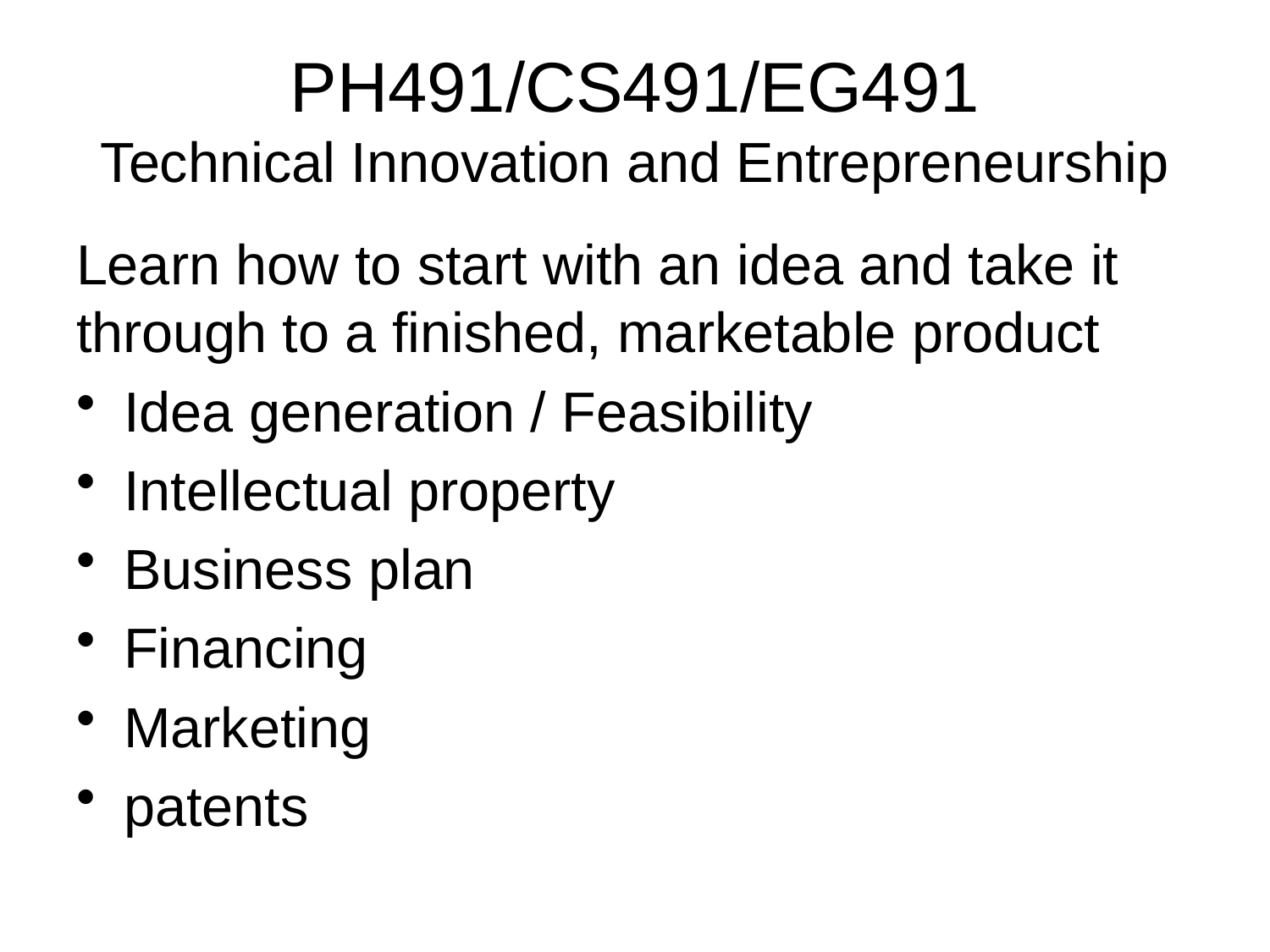

# PH491/CS491/EG491 Technical Innovation and Entrepreneurship
Learn how to start with an idea and take it through to a finished, marketable product
Idea generation / Feasibility
Intellectual property
Business plan
Financing
Marketing
patents